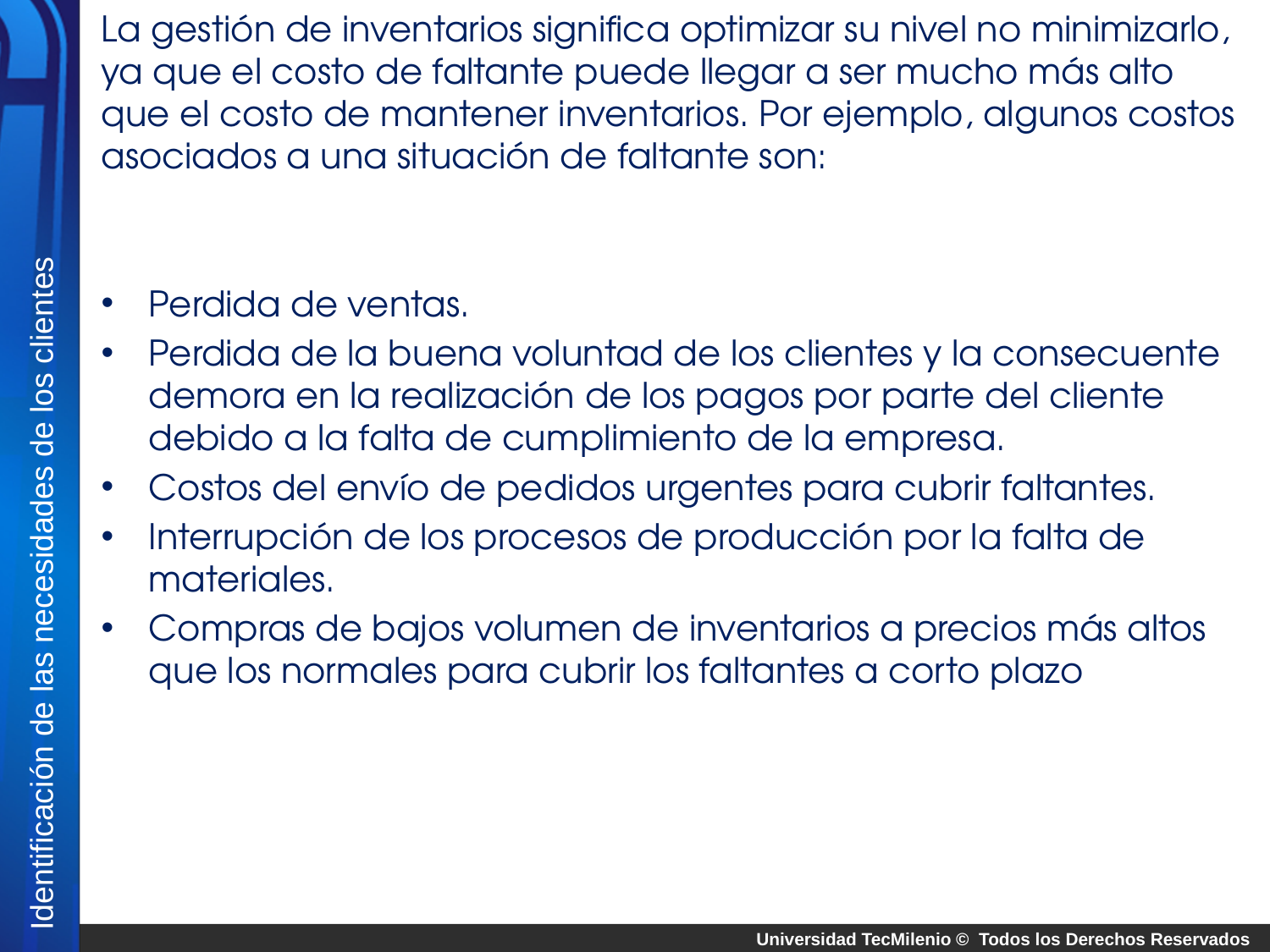

La gestión de inventarios significa optimizar su nivel no minimizarlo, ya que el costo de faltante puede llegar a ser mucho más alto que el costo de mantener inventarios. Por ejemplo, algunos costos asociados a una situación de faltante son:

Perdida de ventas.
Perdida de la buena voluntad de los clientes y la consecuente demora en la realización de los pagos por parte del cliente debido a la falta de cumplimiento de la empresa.
Costos del envío de pedidos urgentes para cubrir faltantes.
Interrupción de los procesos de producción por la falta de materiales.
Compras de bajos volumen de inventarios a precios más altos que los normales para cubrir los faltantes a corto plazo

Identificación de las necesidades de los clientes